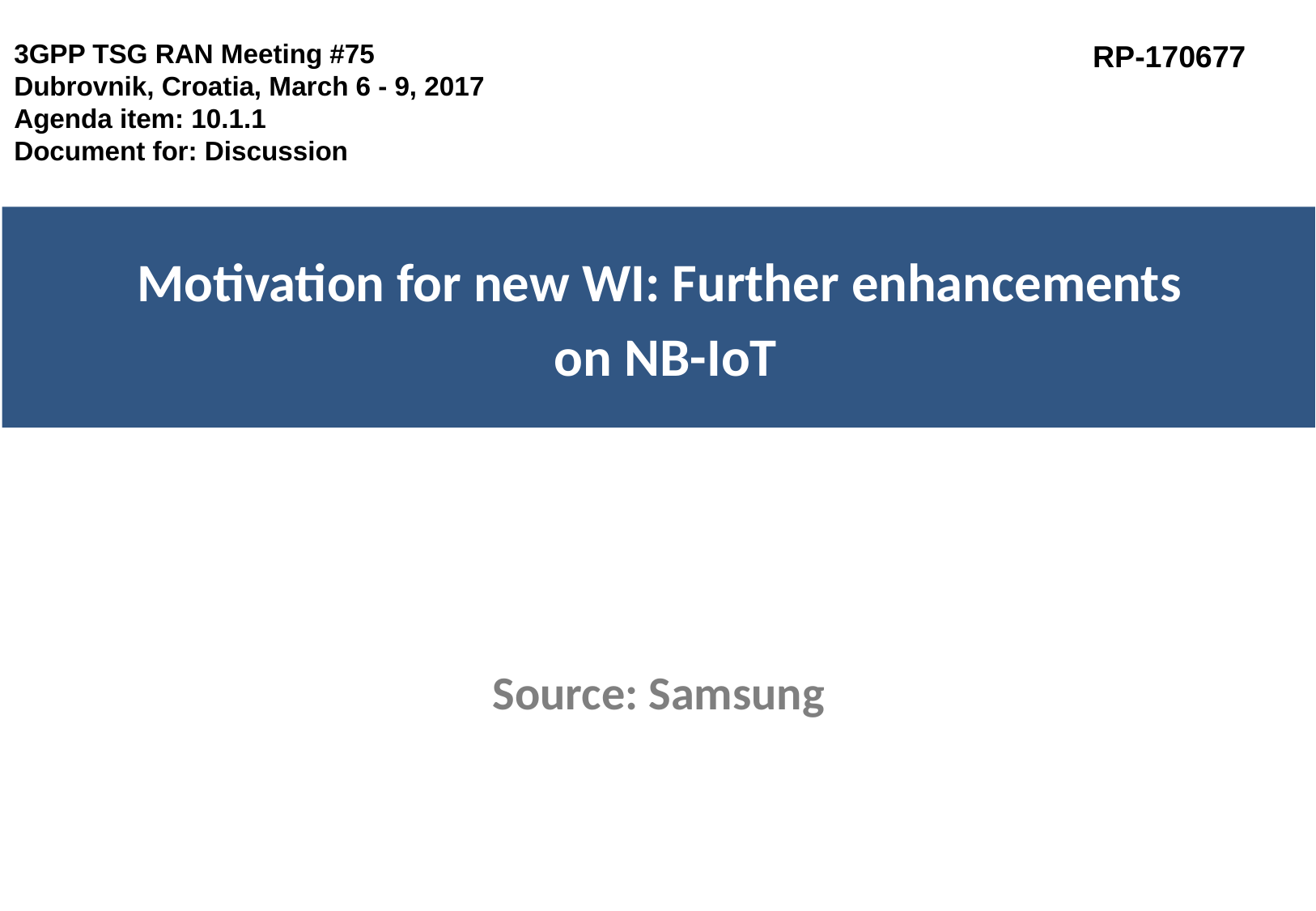

3GPP TSG RAN Meeting #75
Dubrovnik, Croatia, March 6 - 9, 2017
Agenda item: 10.1.1
Document for: Discussion
RP-170677

Motivation for new WI: Further enhancements
 on NB-IoT
Source: Samsung